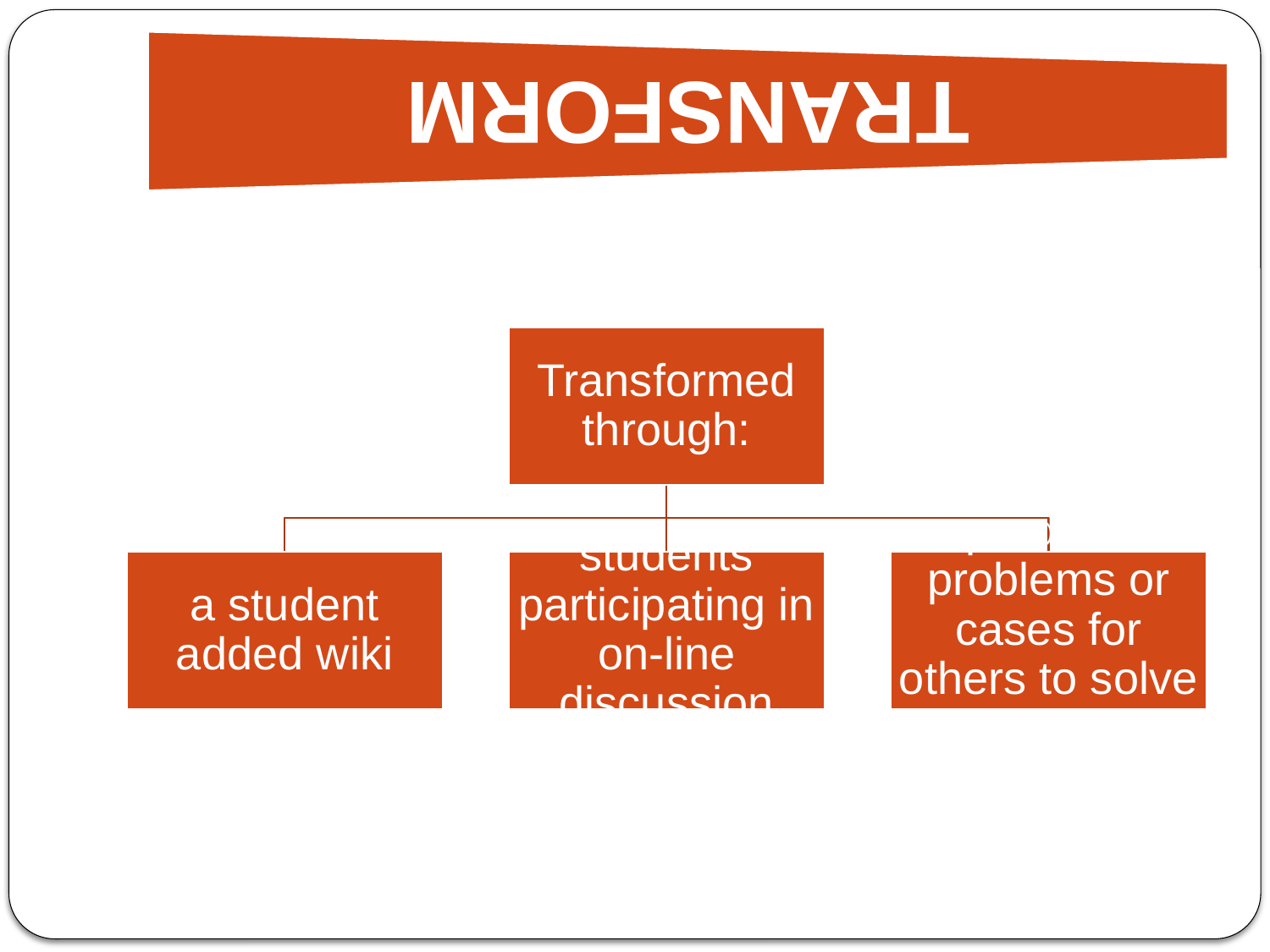

TRANSFORM
#
Transformed through:
a student added wiki
students participating in on-line discussion
produce problems or cases for others to solve on line